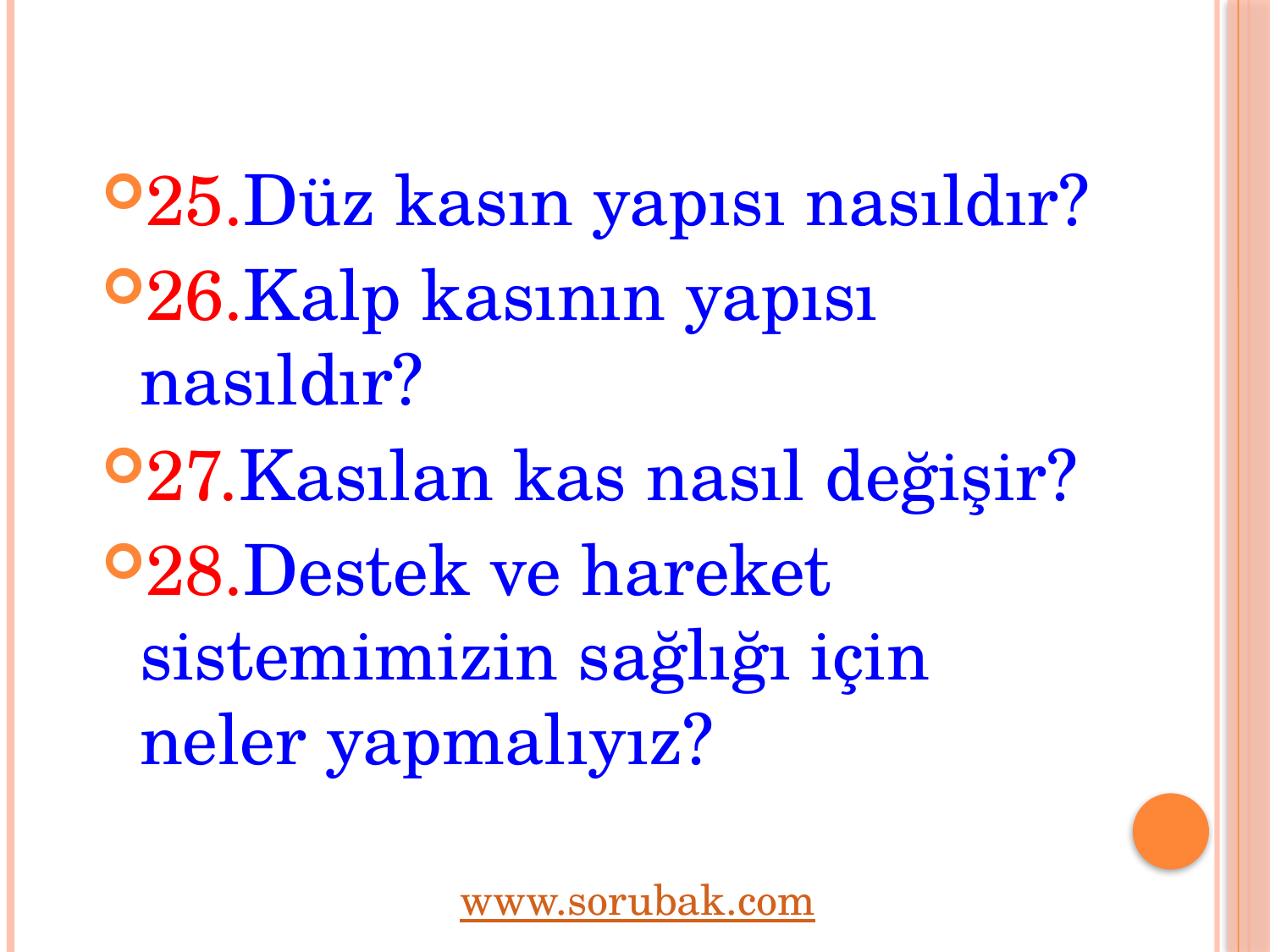

25.Düz kasın yapısı nasıldır?
26.Kalp kasının yapısı nasıldır?
27.Kasılan kas nasıl değişir?
28.Destek ve hareket sistemimizin sağlığı için neler yapmalıyız?
www.sorubak.com